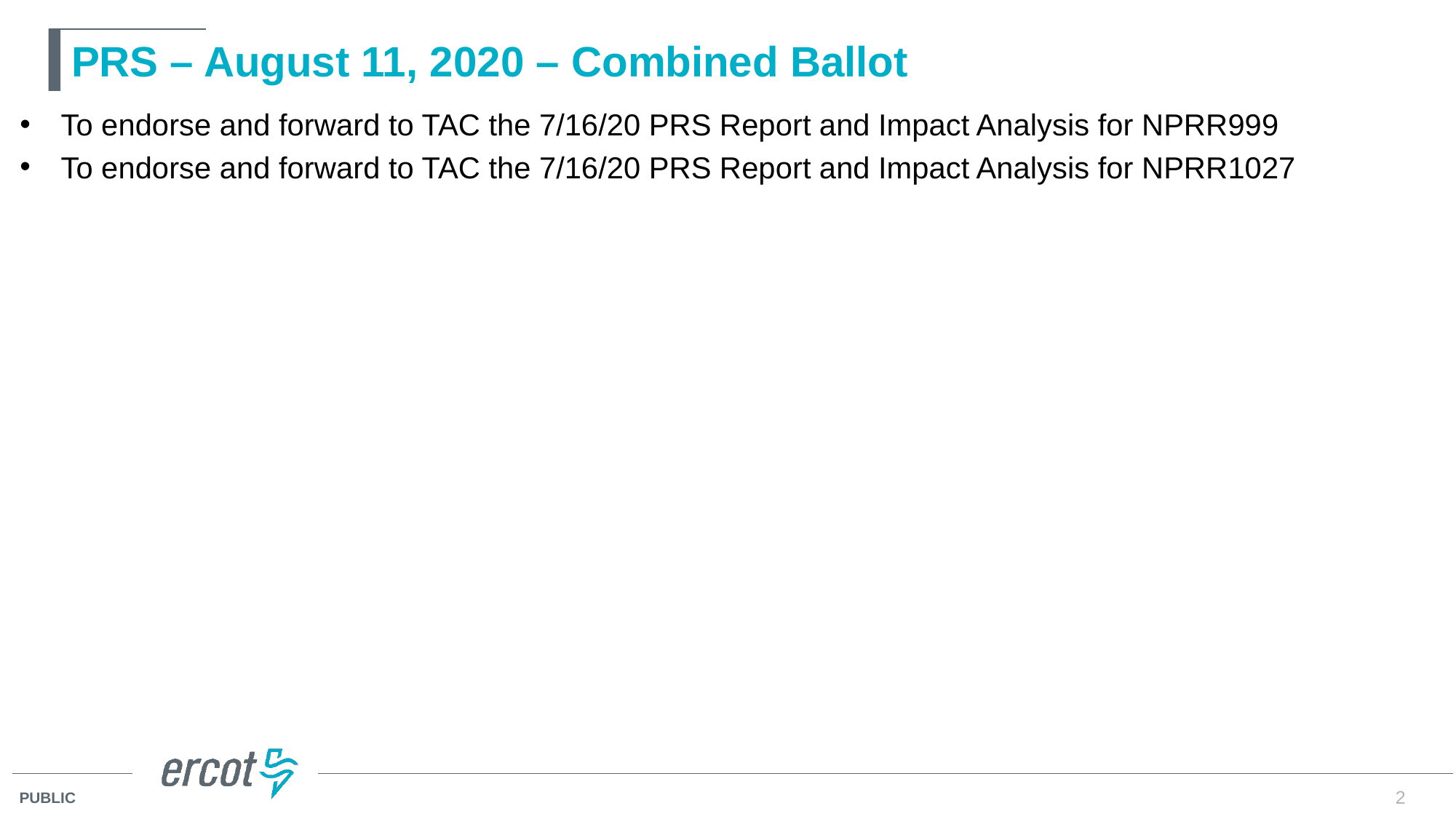

# PRS – August 11, 2020 – Combined Ballot
To endorse and forward to TAC the 7/16/20 PRS Report and Impact Analysis for NPRR999
To endorse and forward to TAC the 7/16/20 PRS Report and Impact Analysis for NPRR1027

2